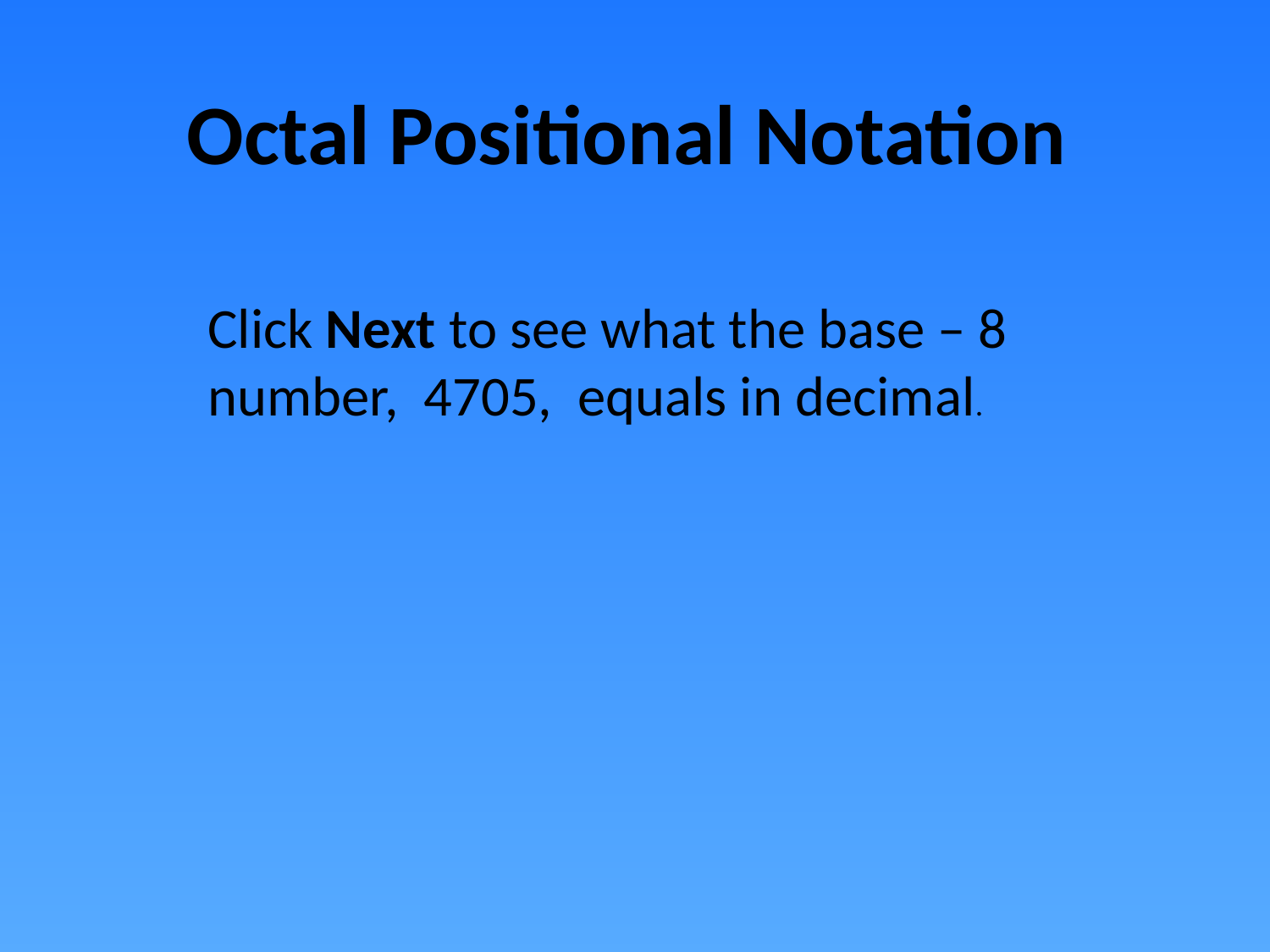

Octal Positional Notation
Click Next to see what the base – 8
number,  4705,  equals in decimal.